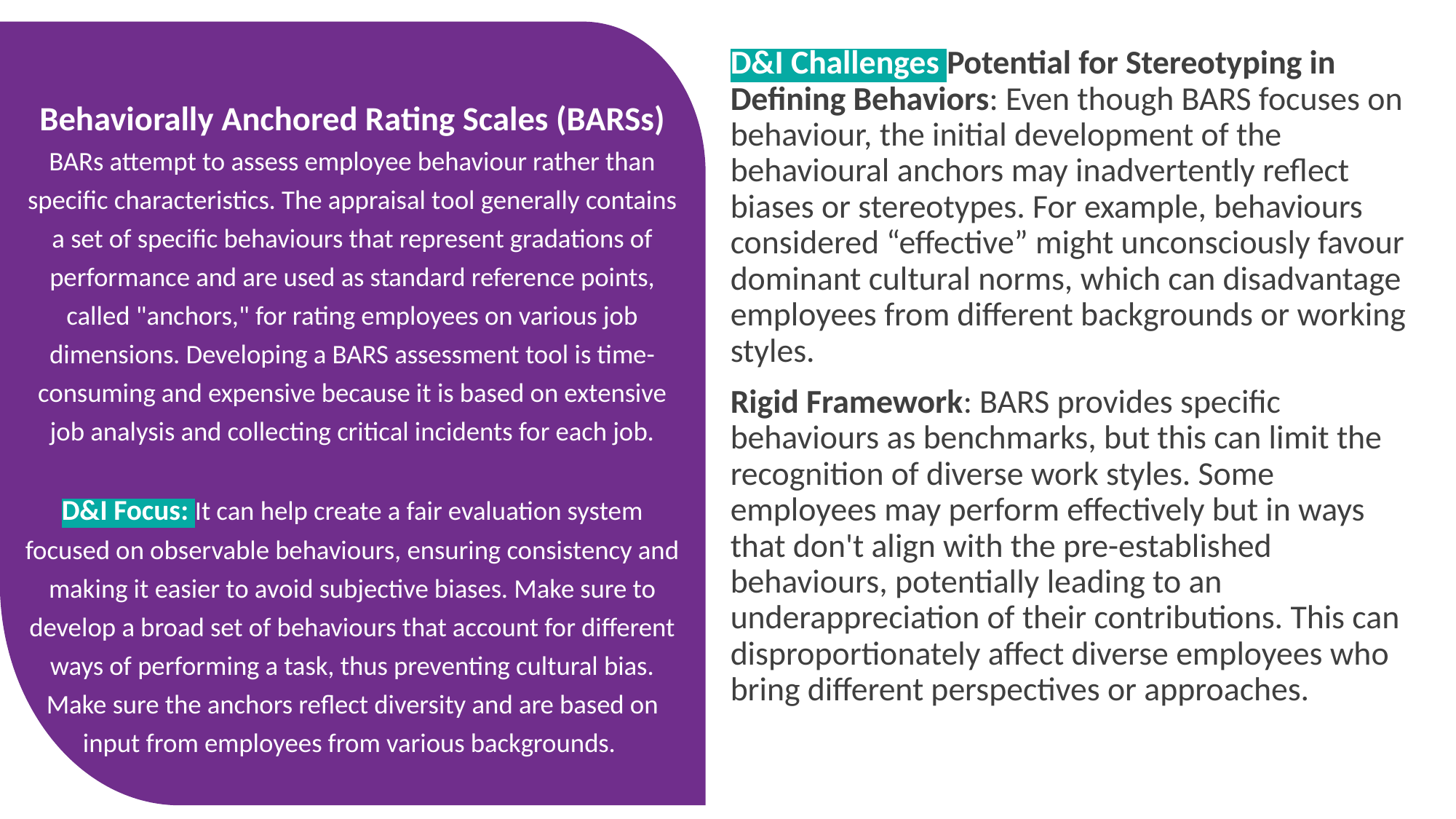

D&I Challenges Potential for Stereotyping in Defining Behaviors: Even though BARS focuses on behaviour, the initial development of the behavioural anchors may inadvertently reflect biases or stereotypes. For example, behaviours considered “effective” might unconsciously favour dominant cultural norms, which can disadvantage employees from different backgrounds or working styles.
Rigid Framework: BARS provides specific behaviours as benchmarks, but this can limit the recognition of diverse work styles. Some employees may perform effectively but in ways that don't align with the pre-established behaviours, potentially leading to an underappreciation of their contributions. This can disproportionately affect diverse employees who bring different perspectives or approaches.

Behaviorally Anchored Rating Scales (BARSs)
BARs attempt to assess employee behaviour rather than specific characteristics. The appraisal tool generally contains a set of specific behaviours that represent gradations of performance and are used as standard reference points, called "anchors," for rating employees on various job dimensions. Developing a BARS assessment tool is time-consuming and expensive because it is based on extensive job analysis and collecting critical incidents for each job.

D&I Focus: It can help create a fair evaluation system focused on observable behaviours, ensuring consistency and making it easier to avoid subjective biases. Make sure to develop a broad set of behaviours that account for different ways of performing a task, thus preventing cultural bias. Make sure the anchors reflect diversity and are based on input from employees from various backgrounds.